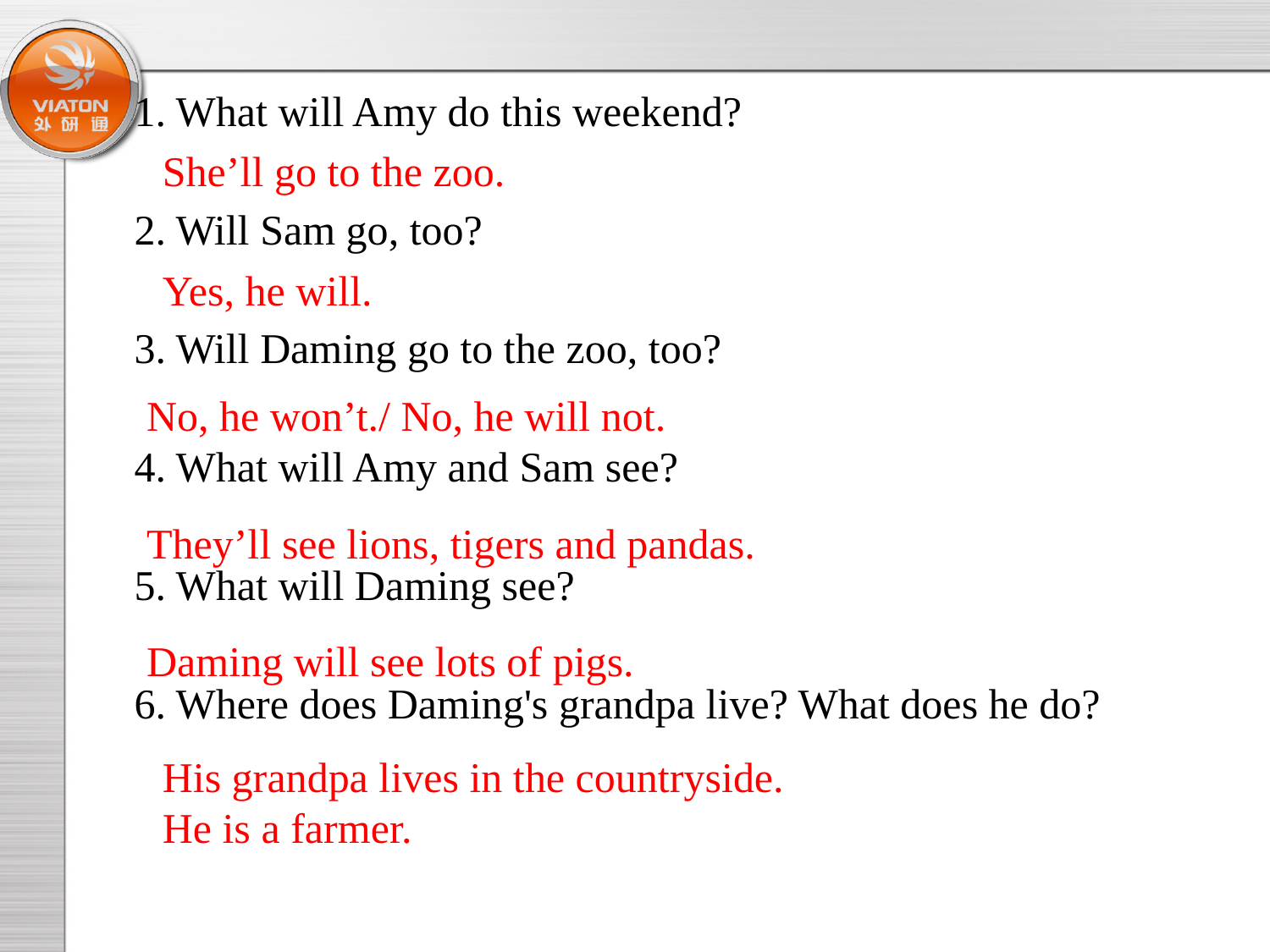

1. What will Amy do this weekend?

2. Will Sam go, too?

3. Will Daming go to the zoo, too?

4. What will Amy and Sam see?

5. What will Daming see?

6. Where does Daming's grandpa live? What does he do?

She’ll go to the zoo.
Yes, he will.
No, he won’t./ No, he will not.
They’ll see lions, tigers and pandas.
Daming will see lots of pigs.
His grandpa lives in the countryside.
He is a farmer.